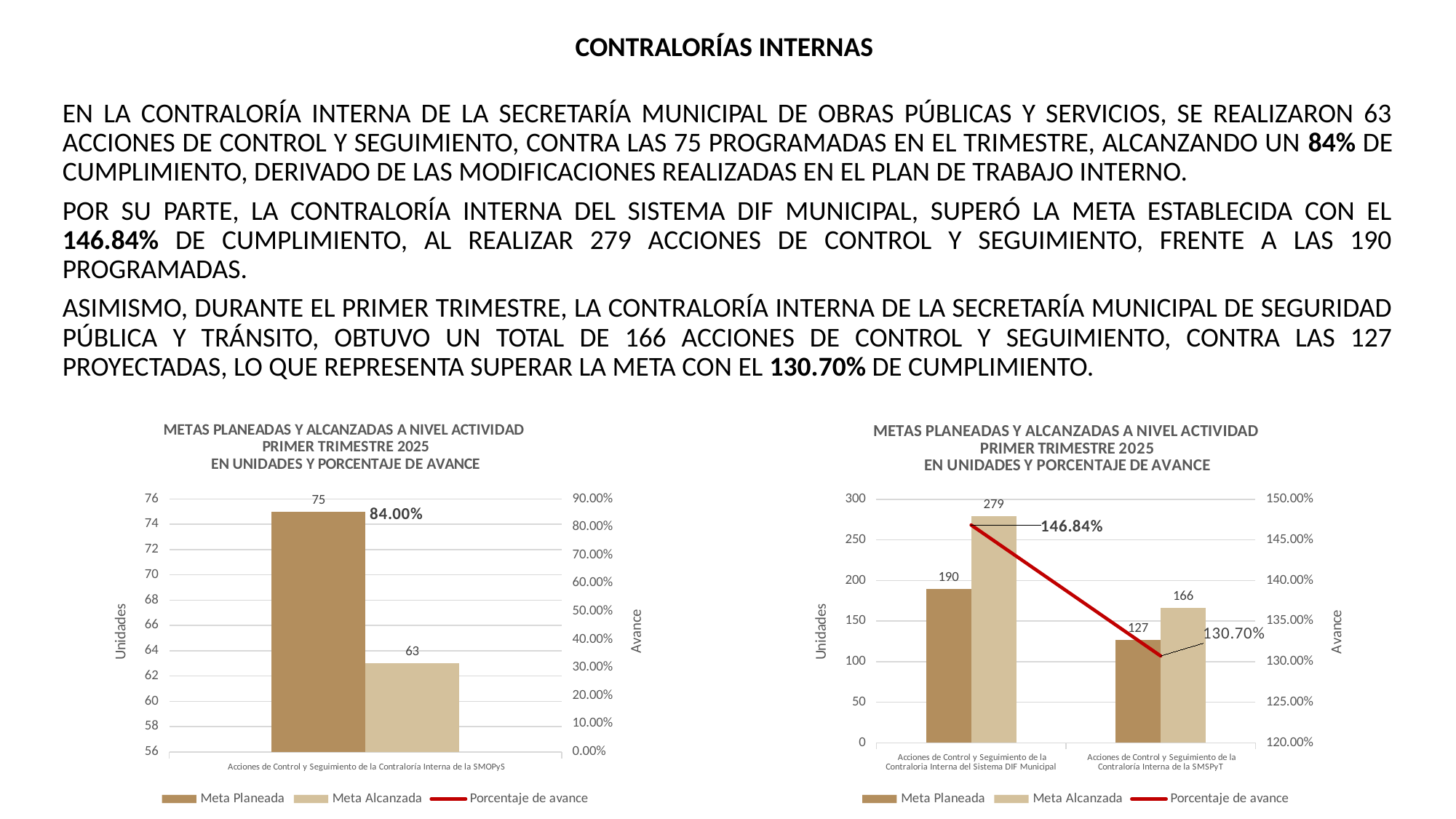

CONTRALORÍAS INTERNAS

EN LA CONTRALORÍA INTERNA DE LA SECRETARÍA MUNICIPAL DE OBRAS PÚBLICAS Y SERVICIOS, SE REALIZARON 63 ACCIONES DE CONTROL Y SEGUIMIENTO, CONTRA LAS 75 PROGRAMADAS EN EL TRIMESTRE, ALCANZANDO UN 84% DE CUMPLIMIENTO, DERIVADO DE LAS MODIFICACIONES REALIZADAS EN EL PLAN DE TRABAJO INTERNO.
POR SU PARTE, LA CONTRALORÍA INTERNA DEL SISTEMA DIF MUNICIPAL, SUPERÓ LA META ESTABLECIDA CON EL 146.84% DE CUMPLIMIENTO, AL REALIZAR 279 ACCIONES DE CONTROL Y SEGUIMIENTO, FRENTE A LAS 190 PROGRAMADAS.
ASIMISMO, DURANTE EL PRIMER TRIMESTRE, LA CONTRALORÍA INTERNA DE LA SECRETARÍA MUNICIPAL DE SEGURIDAD PÚBLICA Y TRÁNSITO, OBTUVO UN TOTAL DE 166 ACCIONES DE CONTROL Y SEGUIMIENTO, CONTRA LAS 127 PROYECTADAS, LO QUE REPRESENTA SUPERAR LA META CON EL 130.70% DE CUMPLIMIENTO.

### Chart: METAS PLANEADAS Y ALCANZADAS A NIVEL ACTIVIDAD
PRIMER TRIMESTRE 2025
EN UNIDADES Y PORCENTAJE DE AVANCE

| Category | Meta Planeada | Meta Alcanzada |  |
|---|---|---|---|
|  Acciones de Control y Seguimiento de la Contraloria Interna del Sistema DIF Municipal | 190.0 | 279.0 | 1.4684210526315788 |
|  Acciones de Control y Seguimiento de la Contraloría Interna de la SMSPyT | 127.0 | 166.0 | 1.3070866141732282 |

### Chart: METAS PLANEADAS Y ALCANZADAS A NIVEL ACTIVIDAD
PRIMER TRIMESTRE 2025
EN UNIDADES Y PORCENTAJE DE AVANCE

| Category | Meta Planeada | Meta Alcanzada |  |
|---|---|---|---|
|  Acciones de Control y Seguimiento de la Contraloría Interna de la SMOPyS | 75.0 | 63.0 | 0.84 |